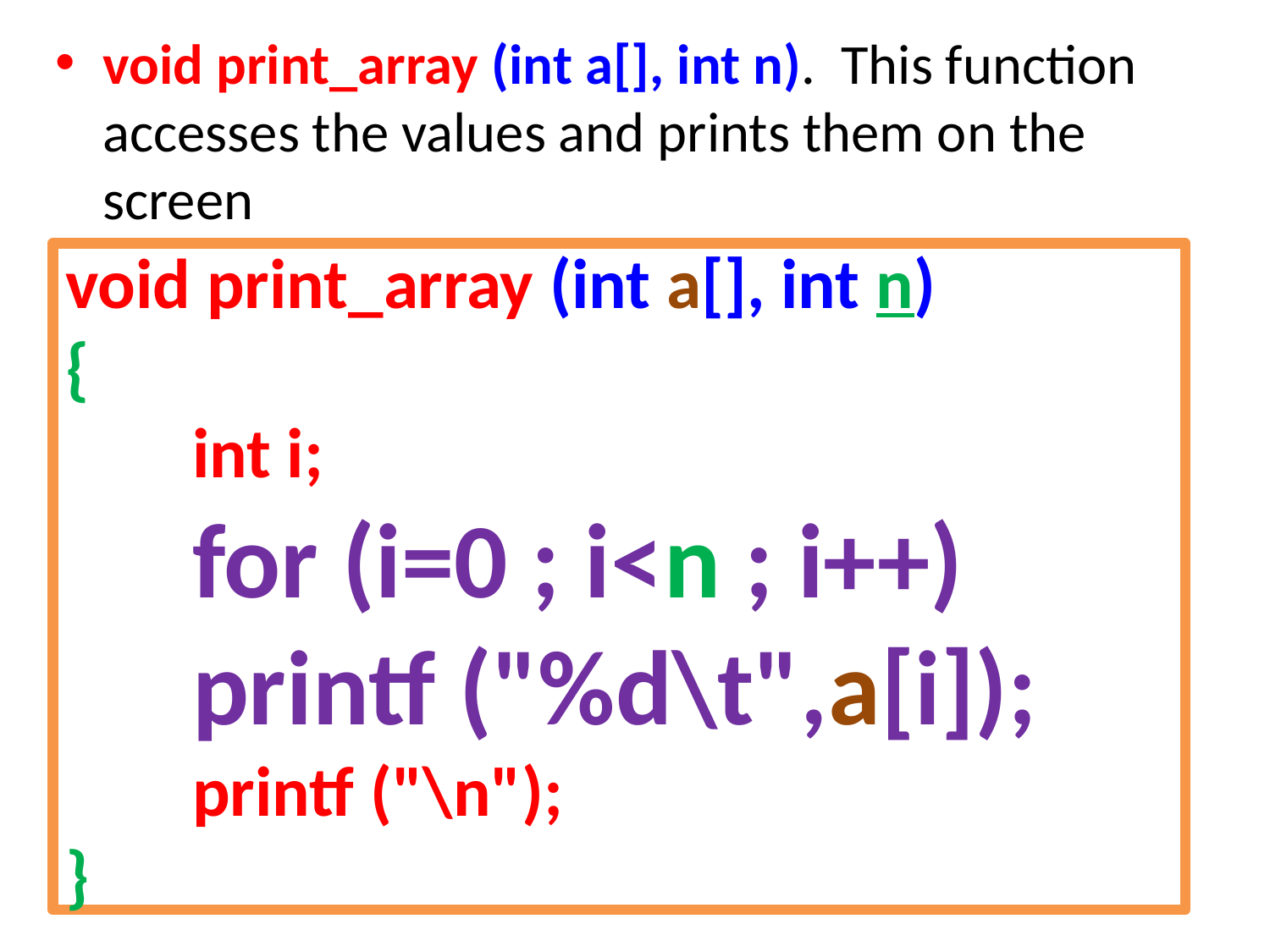

void print_array (int a[], int n).  This function accesses the values and prints them on the screen

void print_array (int a[], int n)
{
	int i;
	for (i=0 ; i<n ; i++)
	printf ("%d\t",a[i]);
	printf ("\n");
}